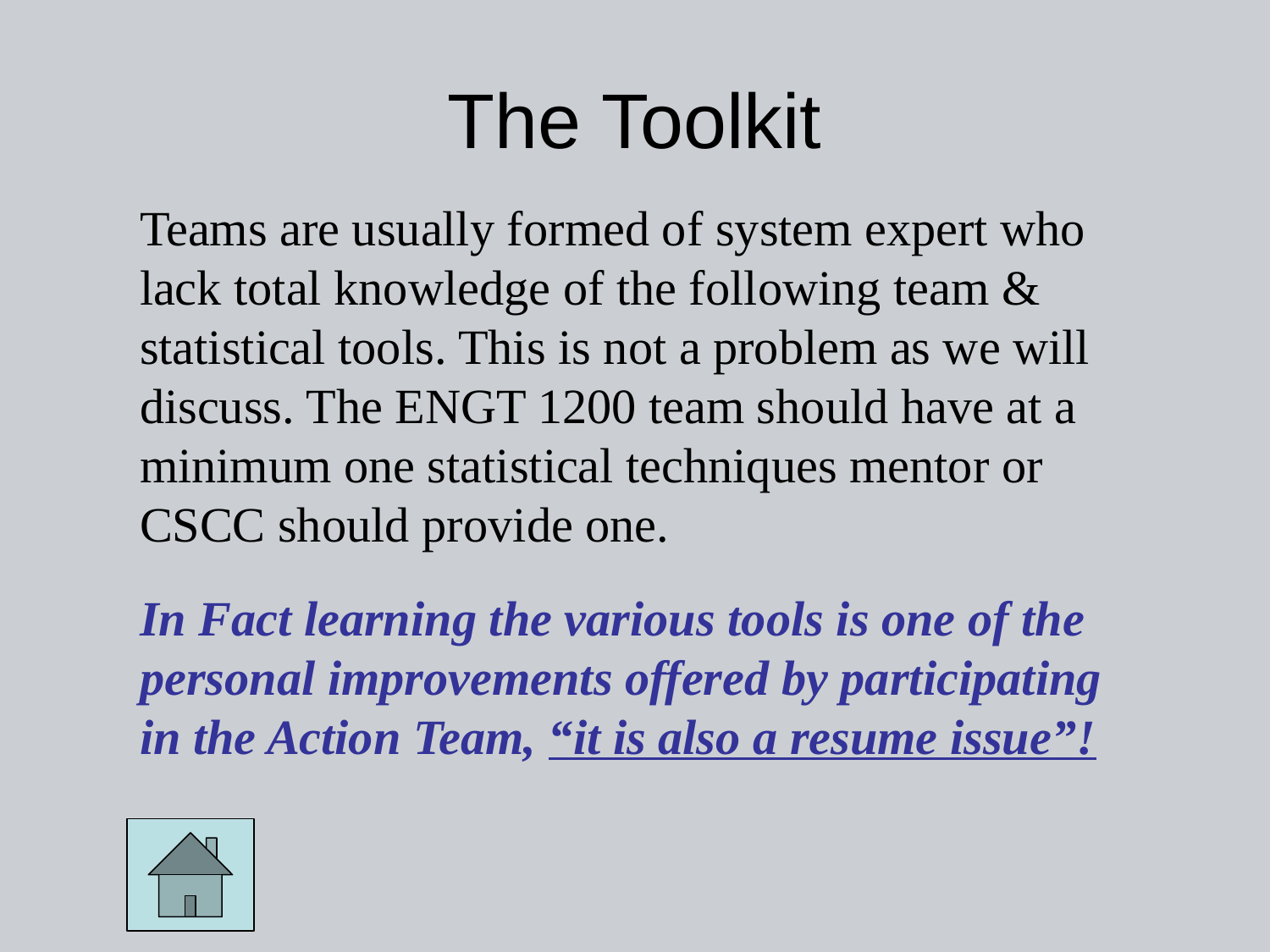

# The Toolkit
Teams are usually formed of system expert who lack total knowledge of the following team & statistical tools. This is not a problem as we will discuss. The ENGT 1200 team should have at a minimum one statistical techniques mentor or CSCC should provide one.

In Fact learning the various tools is one of the personal improvements offered by participating in the Action Team, “it is also a resume issue”!